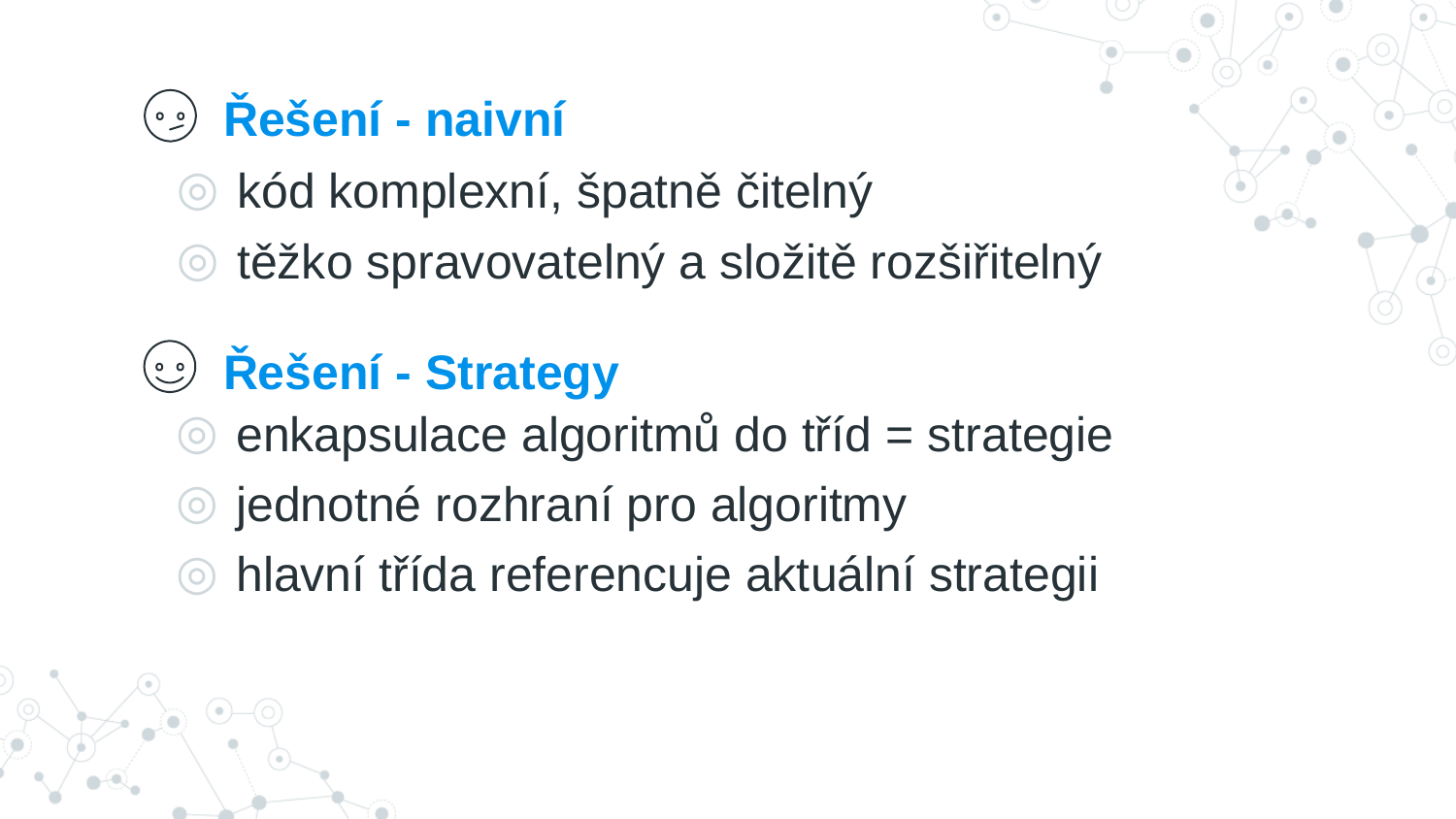

# Řešení - naivní

kód komplexní, špatně čitelný
těžko spravovatelný a složitě rozšiřitelný

Řešení - Strategy

enkapsulace algoritmů do tříd = strategie
jednotné rozhraní pro algoritmy
hlavní třída referencuje aktuální strategii